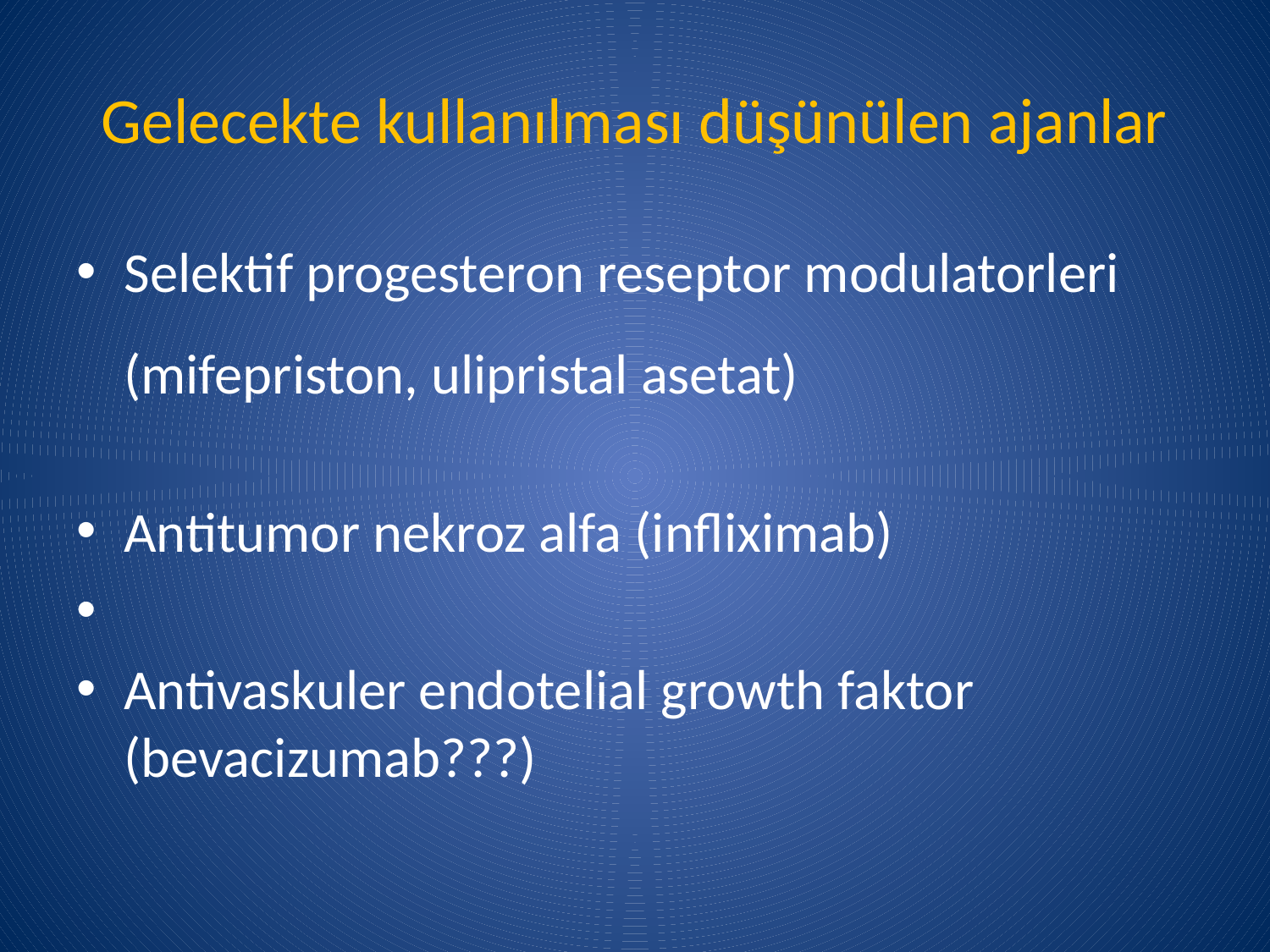

# Gelecekte kullanılması düşünülen ajanlar
Selektif progesteron reseptor modulatorleri (mifepriston, ulipristal asetat)

Antitumor nekroz alfa (infliximab)

Antivaskuler endotelial growth faktor (bevacizumab???)